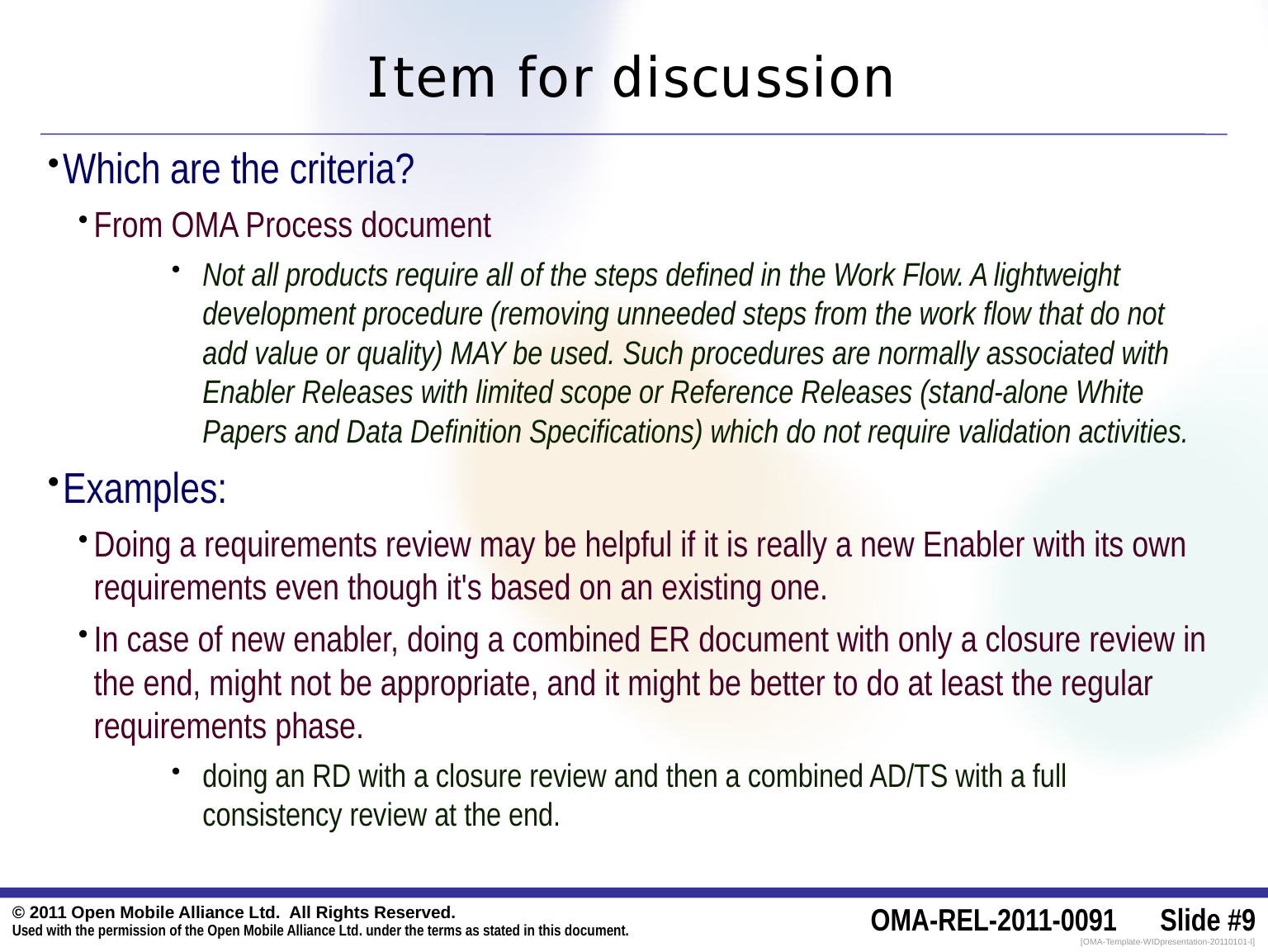

# Item for discussion
Which are the criteria?
From OMA Process document
Not all products require all of the steps defined in the Work Flow. A lightweight development procedure (removing unneeded steps from the work flow that do not add value or quality) MAY be used. Such procedures are normally associated with Enabler Releases with limited scope or Reference Releases (stand-alone White Papers and Data Definition Specifications) which do not require validation activities.
Examples:
Doing a requirements review may be helpful if it is really a new Enabler with its own requirements even though it's based on an existing one.
In case of new enabler, doing a combined ER document with only a closure review in the end, might not be appropriate, and it might be better to do at least the regular requirements phase.
doing an RD with a closure review and then a combined AD/TS with a full consistency review at the end.